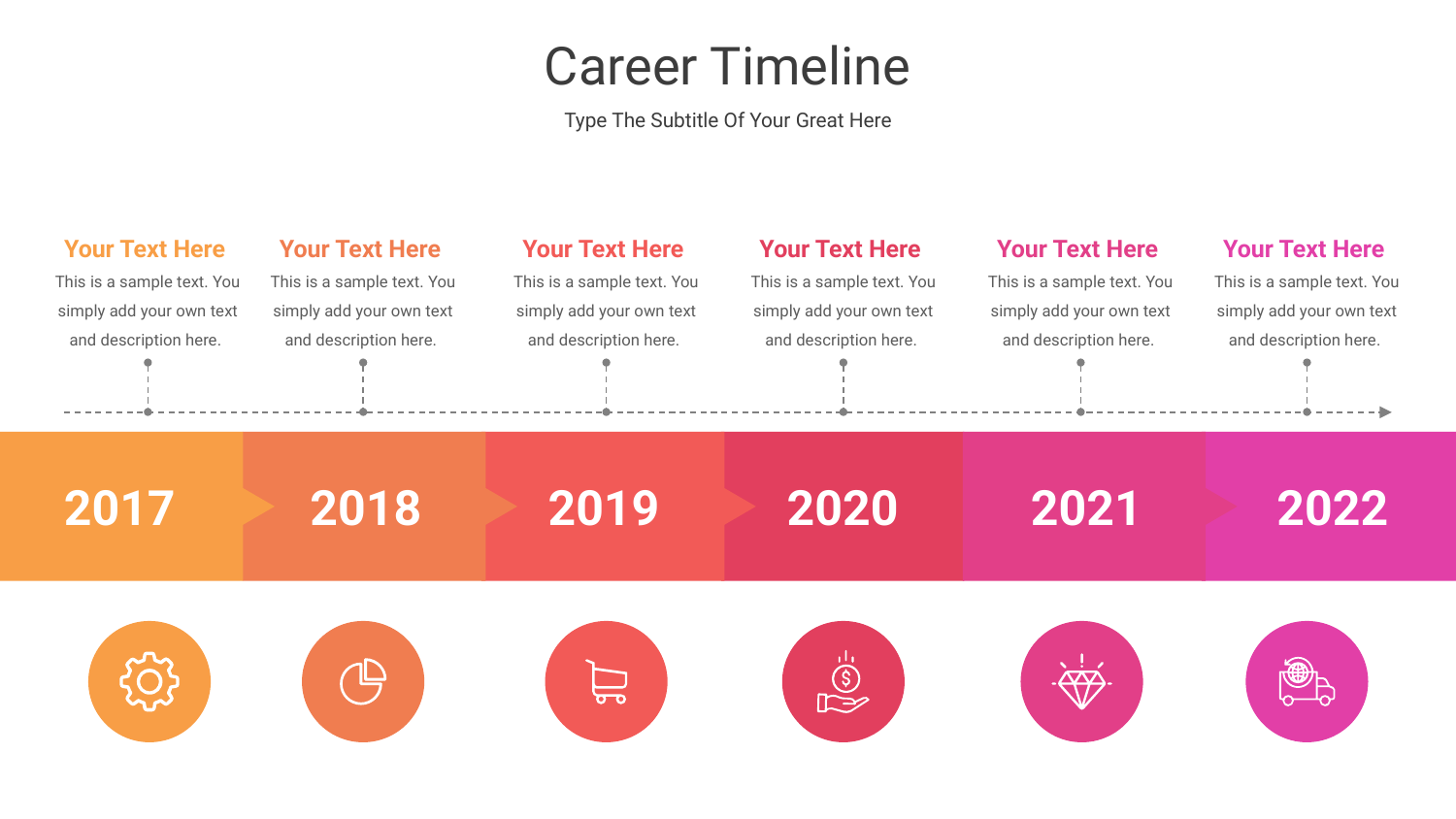

# Career Timeline
Type The Subtitle Of Your Great Here
Your Text Here
Your Text Here
Your Text Here
Your Text Here
Your Text Here
Your Text Here
This is a sample text. You simply add your own text and description here.
This is a sample text. You simply add your own text and description here.
This is a sample text. You simply add your own text and description here.
This is a sample text. You simply add your own text and description here.
This is a sample text. You simply add your own text and description here.
This is a sample text. You simply add your own text and description here.

2017
2018
2019
2020
2021
2022